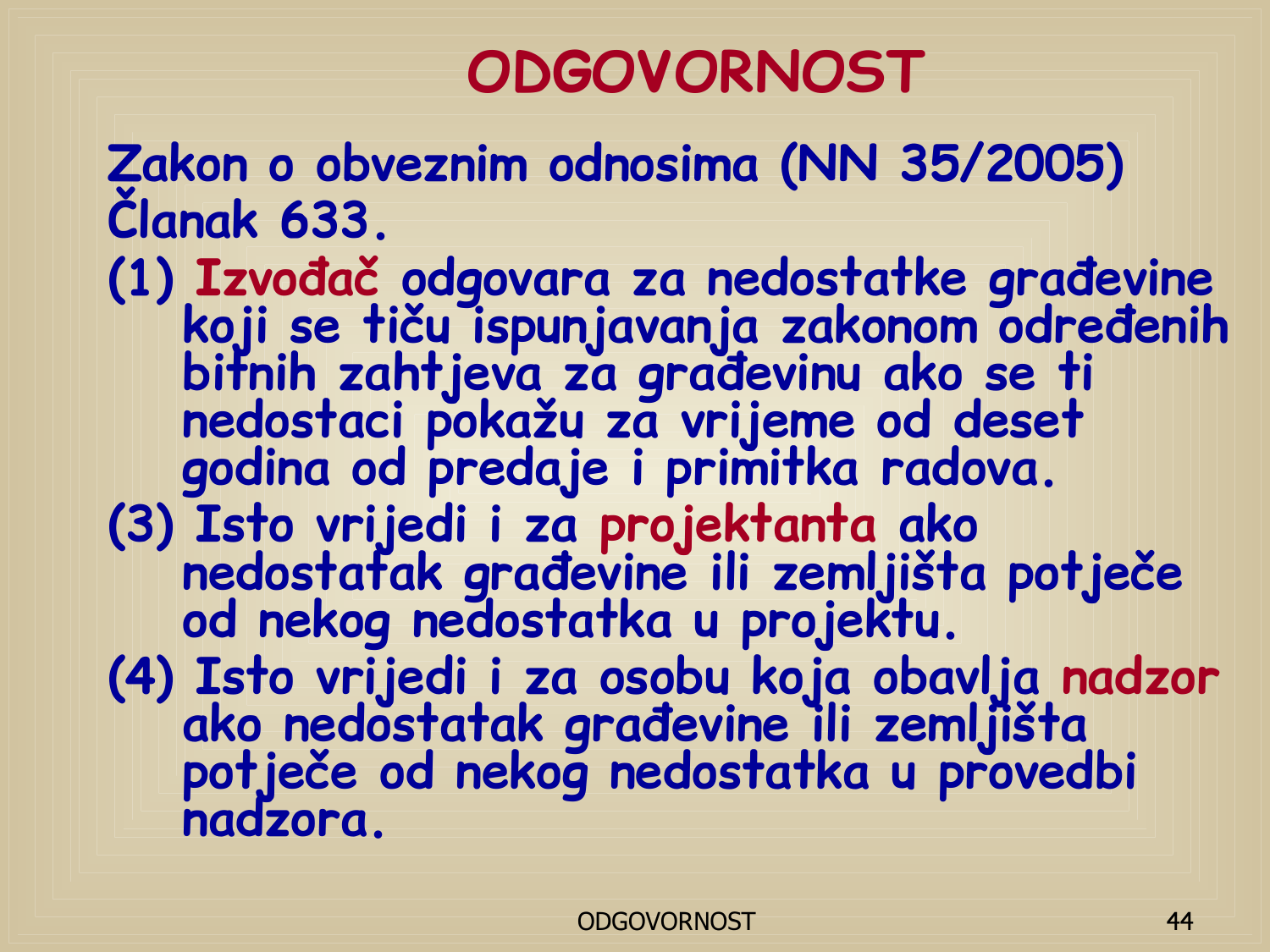

# ODGOVORNOST
Zakon o obveznim odnosima (NN 35/2005)
Članak 633.
(1) Izvođač odgovara za nedostatke građevine koji se tiču ispunjavanja zakonom određenih bitnih zahtjeva za građevinu ako se ti nedostaci pokažu za vrijeme od deset godina od predaje i primitka radova.
(3) Isto vrijedi i za projektanta ako nedostatak građevine ili zemljišta potječe od nekog nedostatka u projektu.
(4) Isto vrijedi i za osobu koja obavlja nadzor ako nedostatak građevine ili zemljišta potječe od nekog nedostatka u provedbi nadzora.
ODGOVORNOST
44